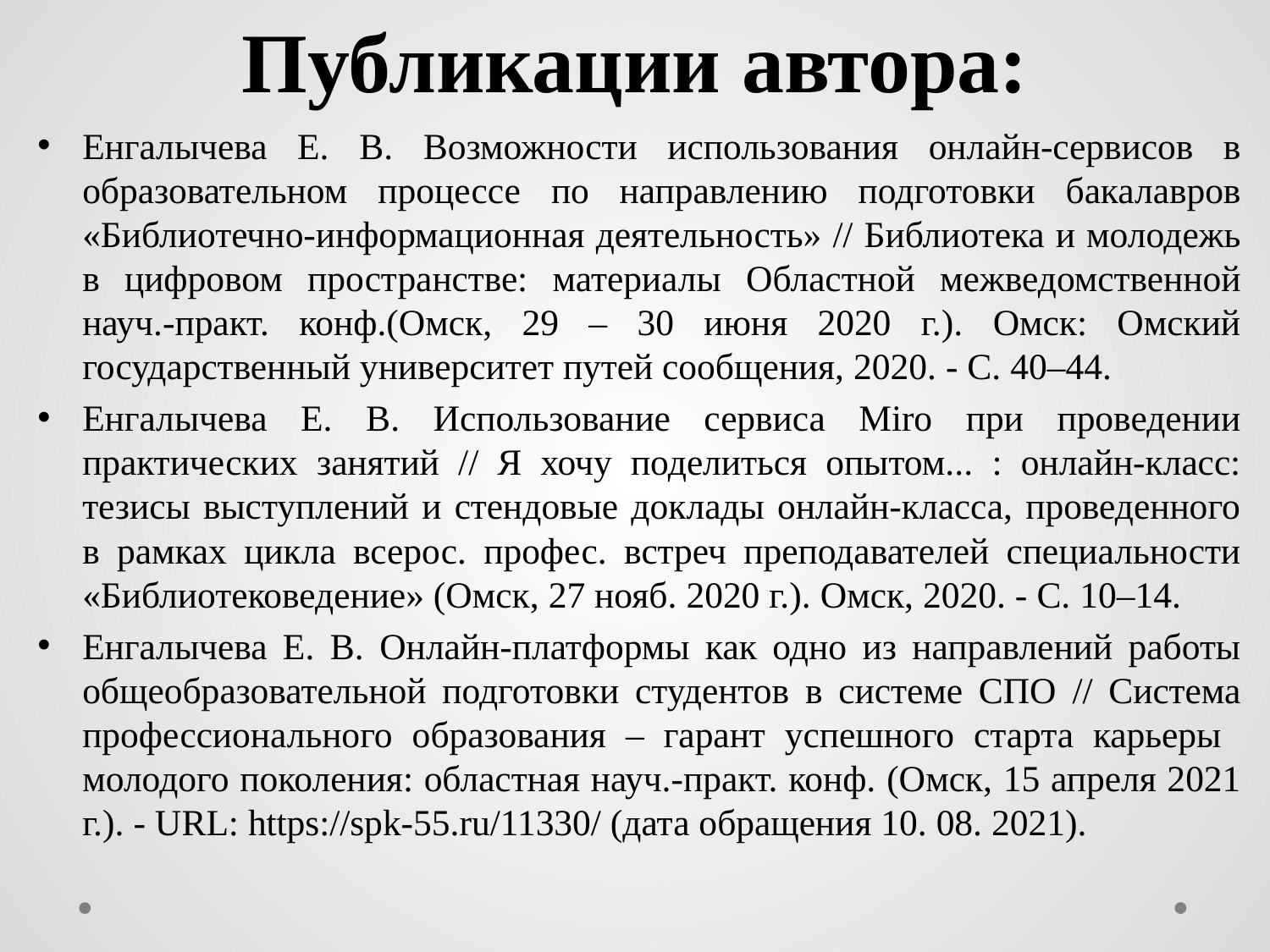

# Публикации автора:
Енгалычева Е. В. Возможности использования онлайн-сервисов в образовательном процессе по направлению подготовки бакалавров «Библиотечно-информационная деятельность» // Библиотека и молодежь в цифровом пространстве: материалы Областной межведомственной науч.-практ. конф.(Омск, 29 – 30 июня 2020 г.). Омск: Омский государственный университет путей сообщения, 2020. - С. 40–44.
Енгалычева Е. В. Использование сервиса Miro при проведении практических занятий // Я хочу поделиться опытом... : онлайн-класс: тезисы выступлений и стендовые доклады онлайн-класса, проведенного в рамках цикла всерос. профес. встреч преподавателей специальности «Библиотековедение» (Омск, 27 нояб. 2020 г.). Омск, 2020. - С. 10–14.
Енгалычева Е. В. Онлайн-платформы как одно из направлений работы общеобразовательной подготовки студентов в системе СПО // Система профессионального образования – гарант успешного старта карьеры  молодого поколения: областная науч.-практ. конф. (Омск, 15 апреля 2021 г.). - URL: https://spk-55.ru/11330/ (дата обращения 10. 08. 2021).